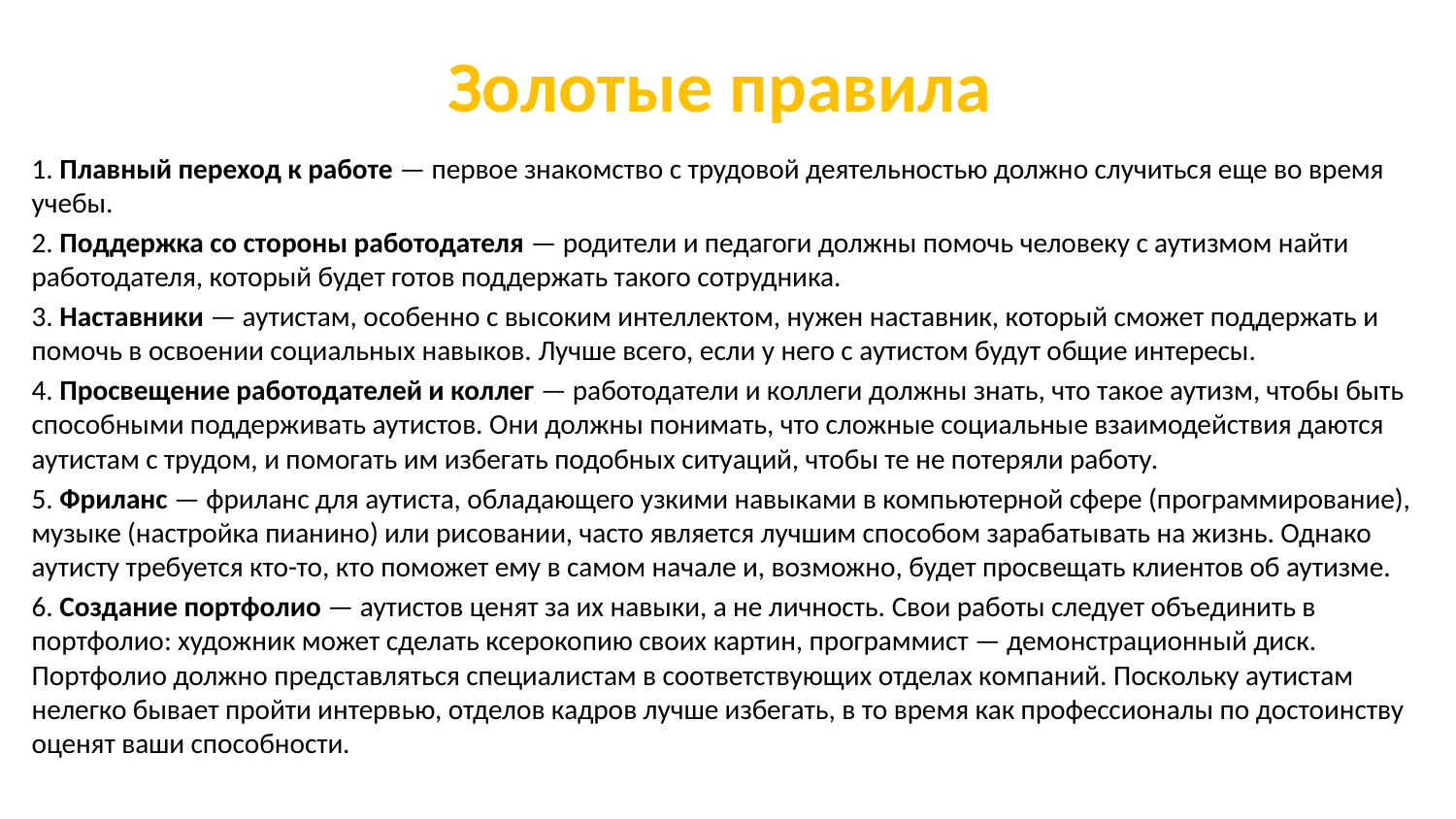

# Золотые правила
1. Плавный переход к работе — первое знакомство с трудовой деятельностью должно случиться еще во время учебы.
2. Поддержка со стороны работодателя — родители и педагоги должны помочь человеку с аутизмом найти работодателя, который будет готов поддержать такого сотрудника.
3. Наставники — аутистам, особенно с высоким интеллектом, нужен наставник, который сможет поддержать и помочь в освоении социальных навыков. Лучше всего, если у него с аутистом будут общие интересы.
4. Просвещение работодателей и коллег — работодатели и коллеги должны знать, что такое аутизм, чтобы быть способными поддерживать аутистов. Они должны понимать, что сложные социальные взаимодействия даются аутистам с трудом, и помогать им избегать подобных ситуаций, чтобы те не потеряли работу.
5. Фриланс — фриланс для аутиста, обладающего узкими навыками в компьютерной сфере (программирование), музыке (настройка пианино) или рисовании, часто является лучшим способом зарабатывать на жизнь. Однако аутисту требуется кто-то, кто поможет ему в самом начале и, возможно, будет просвещать клиентов об аутизме.
6. Создание портфолио — аутистов ценят за их навыки, а не личность. Свои работы следует объединить в портфолио: художник может сделать ксерокопию своих картин, программист — демонстрационный диск. Портфолио должно представляться специалистам в соответствующих отделах компаний. Поскольку аутистам нелегко бывает пройти интервью, отделов кадров лучше избегать, в то время как профессионалы по достоинству оценят ваши способности.